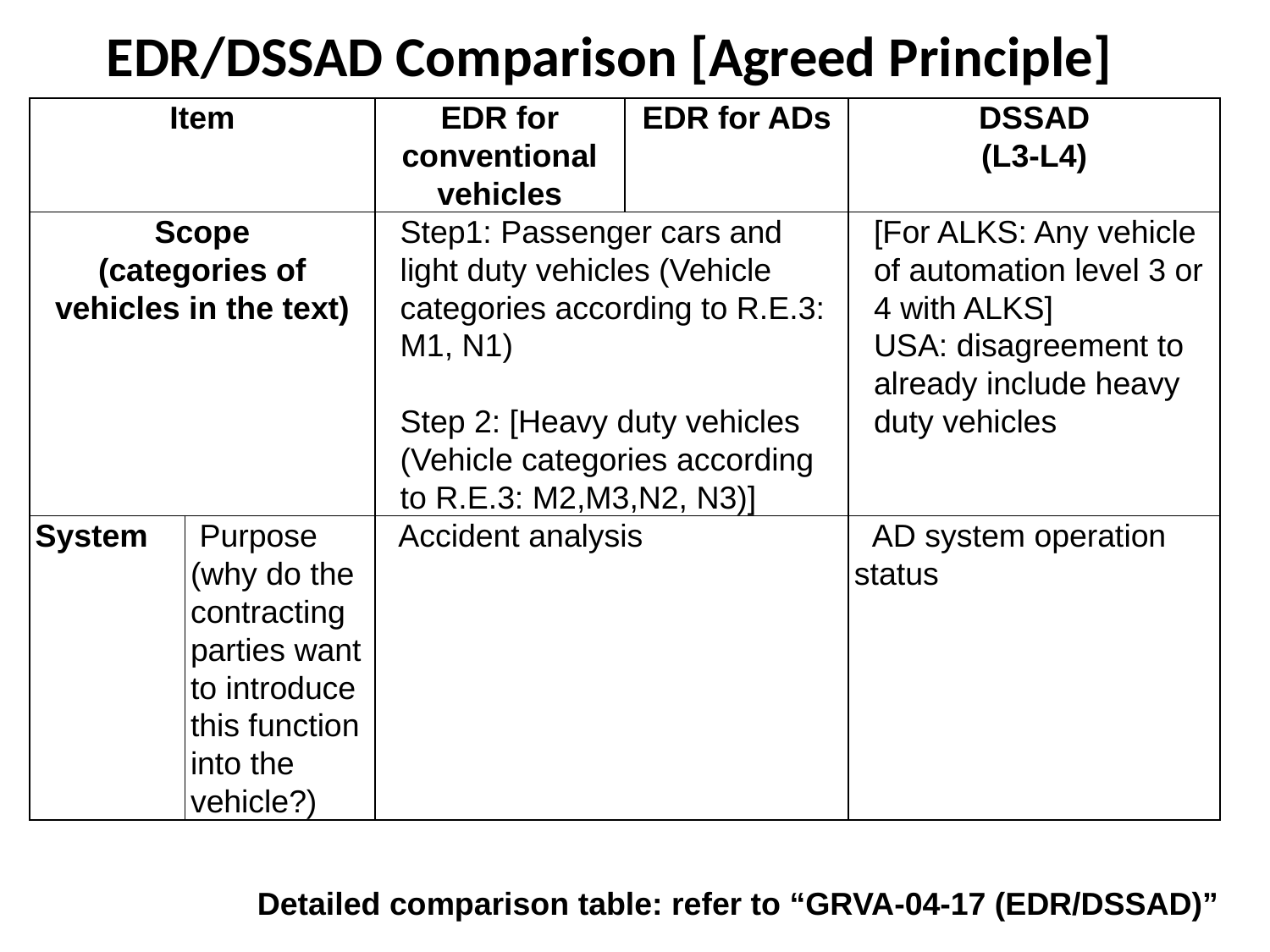

EDR/DSSAD Comparison [Agreed Principle]
| Item |  | EDR for conventional vehicles | EDR for ADs | DSSAD (L3-L4) |
| --- | --- | --- | --- | --- |
| Scope (categories of vehicles in the text) |  | Step1: Passenger cars and light duty vehicles (Vehicle categories according to R.E.3: M1, N1)   Step 2: [Heavy duty vehicles (Vehicle categories according to R.E.3: M2,M3,N2, N3)] |  | [For ALKS: Any vehicle of automation level 3 or 4 with ALKS] USA: disagreement to already include heavy duty vehicles |
| System | Purpose (why do the contracting parties want to introduce this function into the vehicle?) | Accident analysis |  | AD system operation status |
Detailed comparison table: refer to “GRVA-04-17 (EDR/DSSAD)”